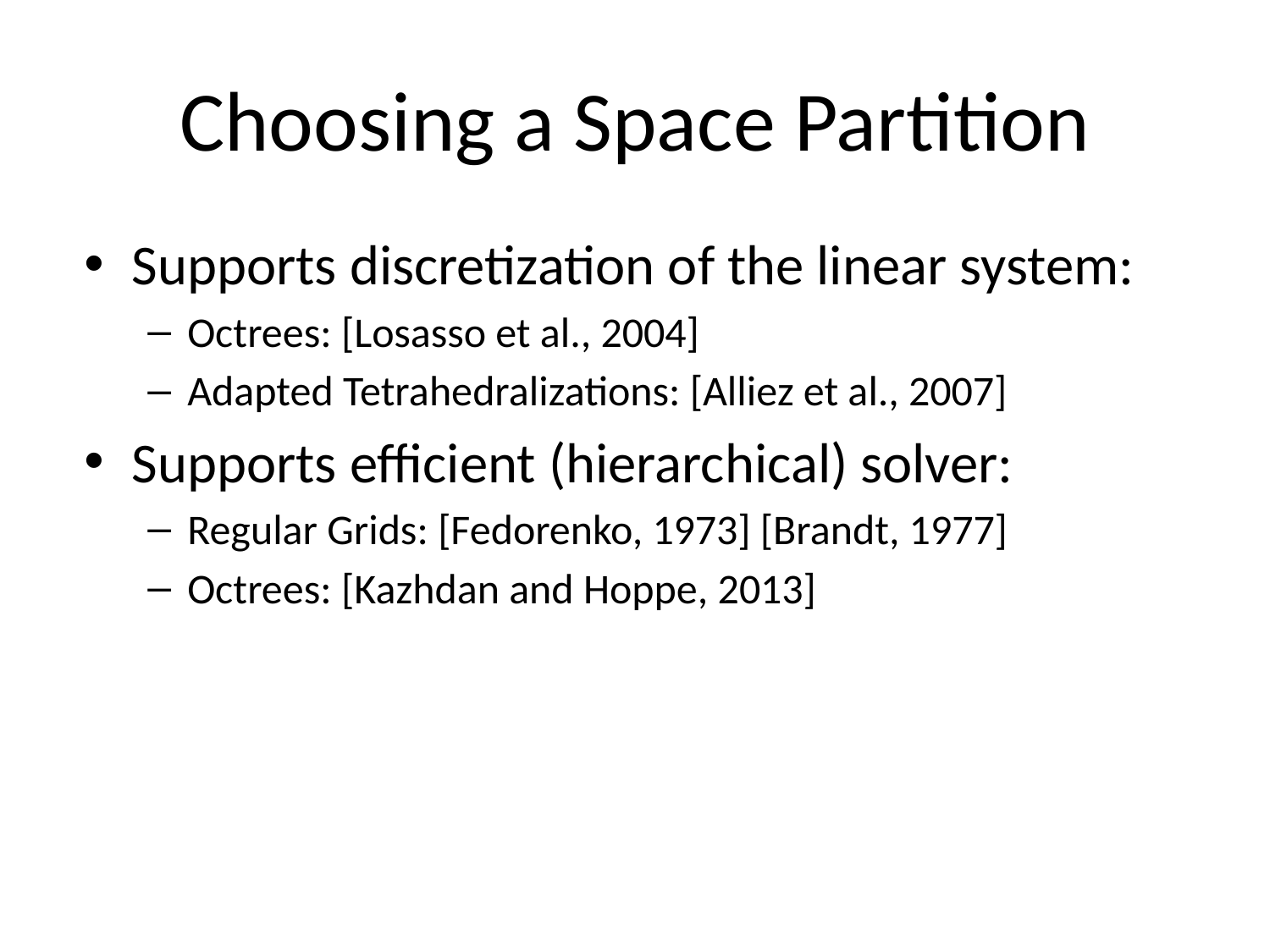

# Choosing a Space Partition
Supports discretization of the linear system:
Octrees: [Losasso et al., 2004]
Adapted Tetrahedralizations: [Alliez et al., 2007]
Supports efficient (hierarchical) solver:
Regular Grids: [Fedorenko, 1973] [Brandt, 1977]
Octrees: [Kazhdan and Hoppe, 2013]